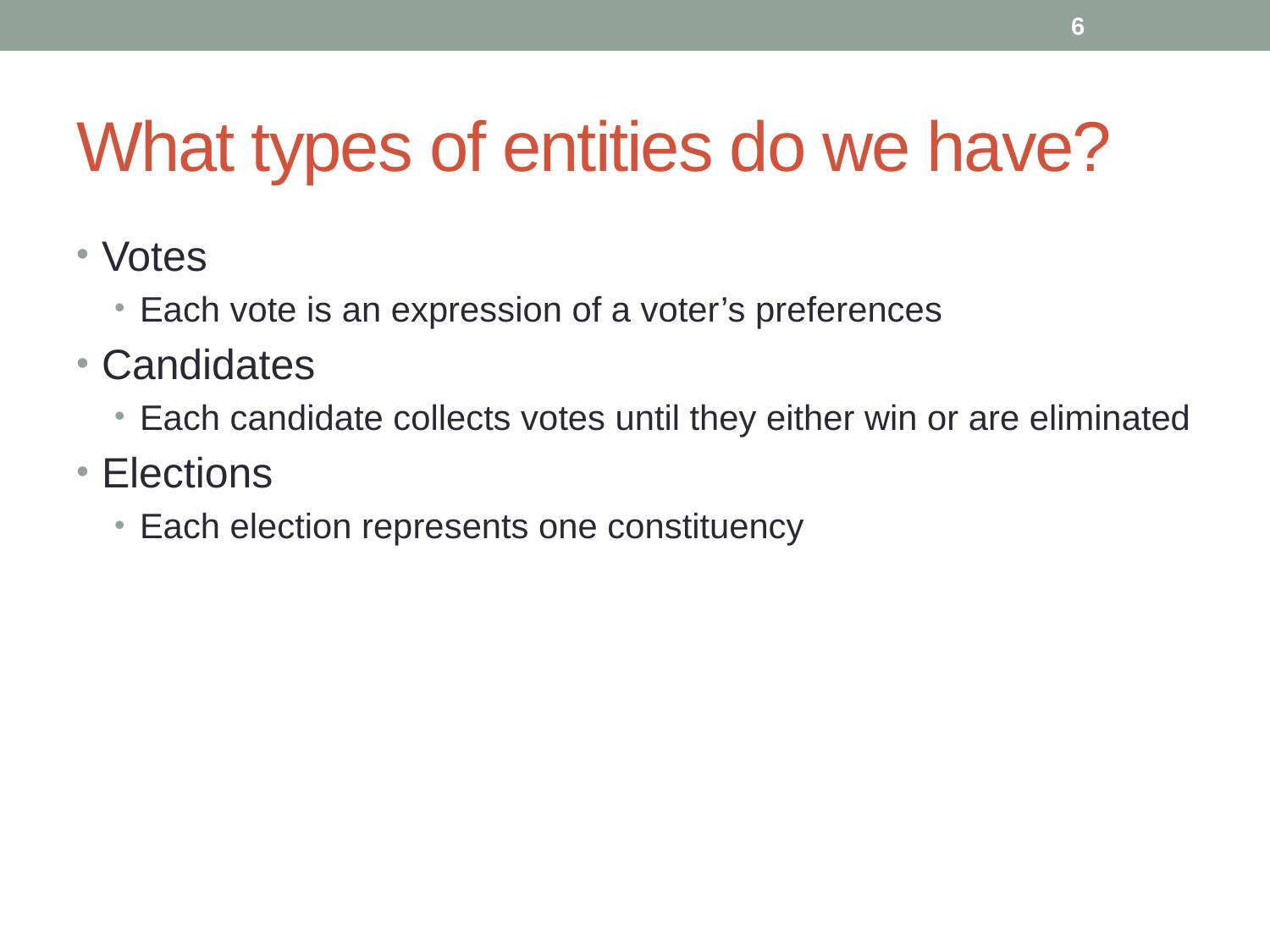

6
# What types of entities do we have?
Votes
Each vote is an expression of a voter’s preferences
Candidates
Each candidate collects votes until they either win or are eliminated
Elections
Each election represents one constituency